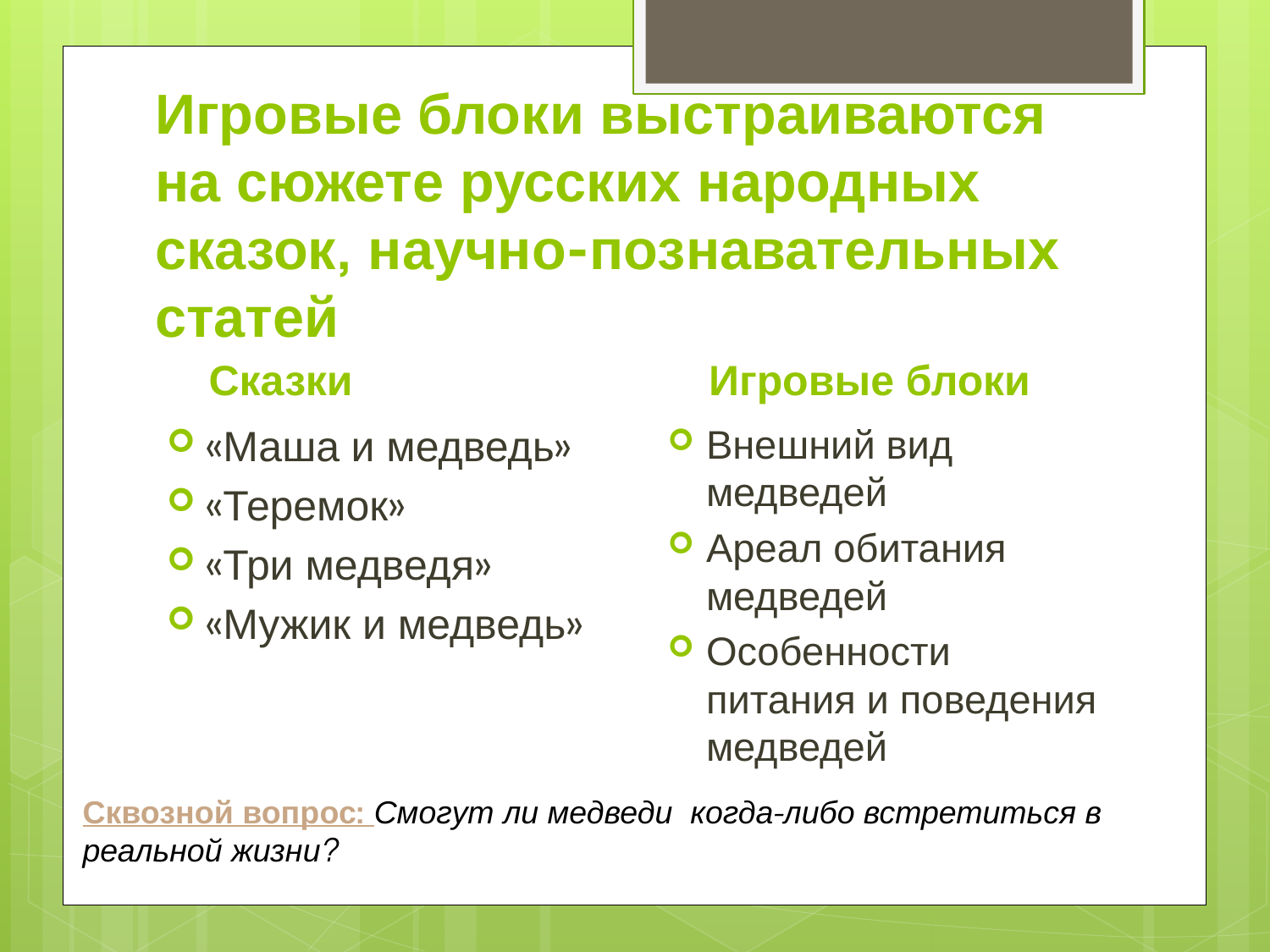

# Игровые блоки выстраиваются на сюжете русских народных сказок, научно-познавательных статей
Сказки
Игровые блоки
«Маша и медведь»
«Теремок»
«Три медведя»
«Мужик и медведь»
Внешний вид медведей
Ареал обитания медведей
Особенности питания и поведения медведей
Сквозной вопрос: Смогут ли медведи  когда-либо встретиться в реальной жизни?